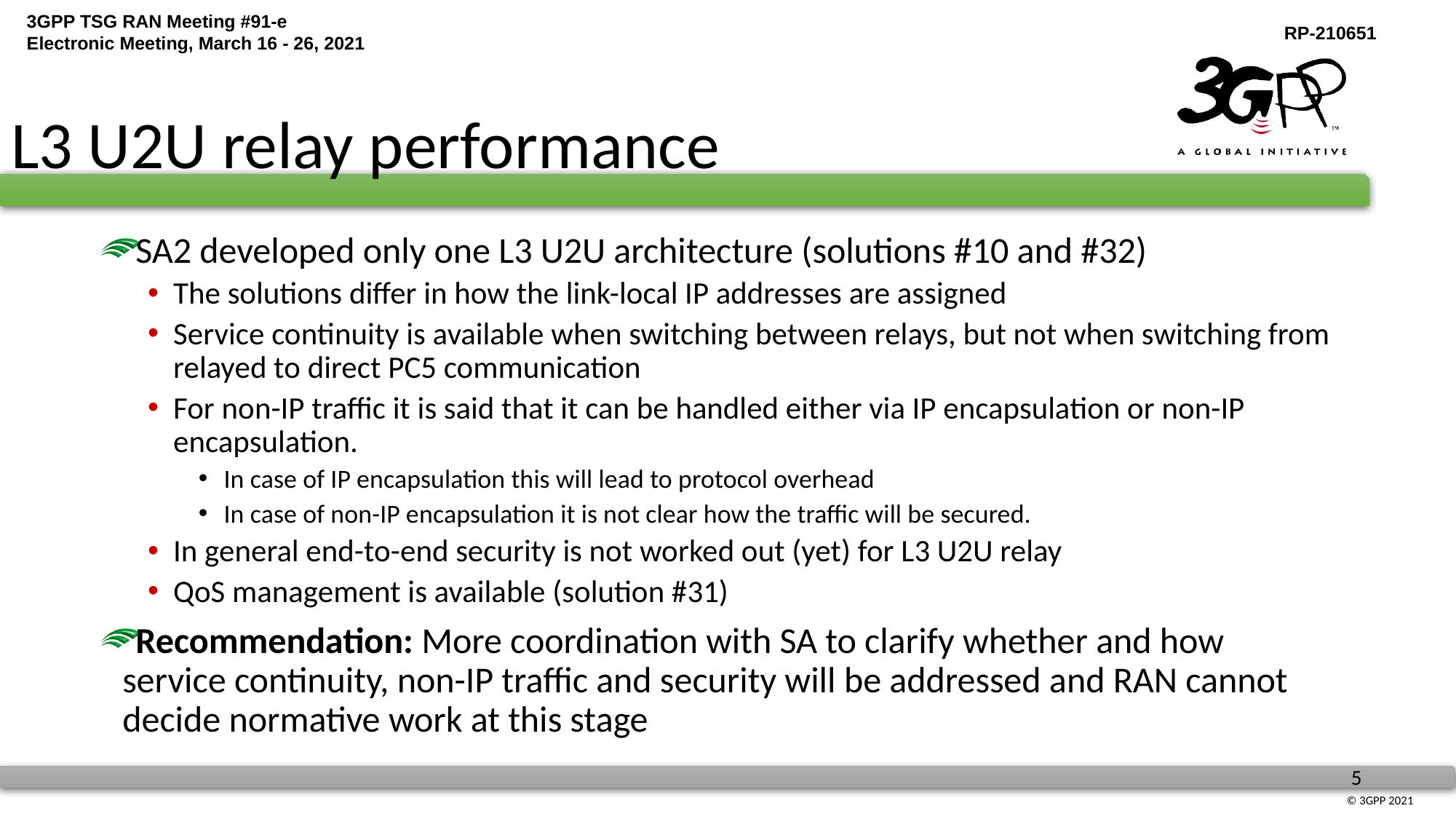

# L3 U2U relay performance
SA2 developed only one L3 U2U architecture (solutions #10 and #32)
The solutions differ in how the link-local IP addresses are assigned
Service continuity is available when switching between relays, but not when switching from relayed to direct PC5 communication
For non-IP traffic it is said that it can be handled either via IP encapsulation or non-IP encapsulation.
In case of IP encapsulation this will lead to protocol overhead
In case of non-IP encapsulation it is not clear how the traffic will be secured.
In general end-to-end security is not worked out (yet) for L3 U2U relay
QoS management is available (solution #31)
Recommendation: More coordination with SA to clarify whether and how service continuity, non-IP traffic and security will be addressed and RAN cannot decide normative work at this stage